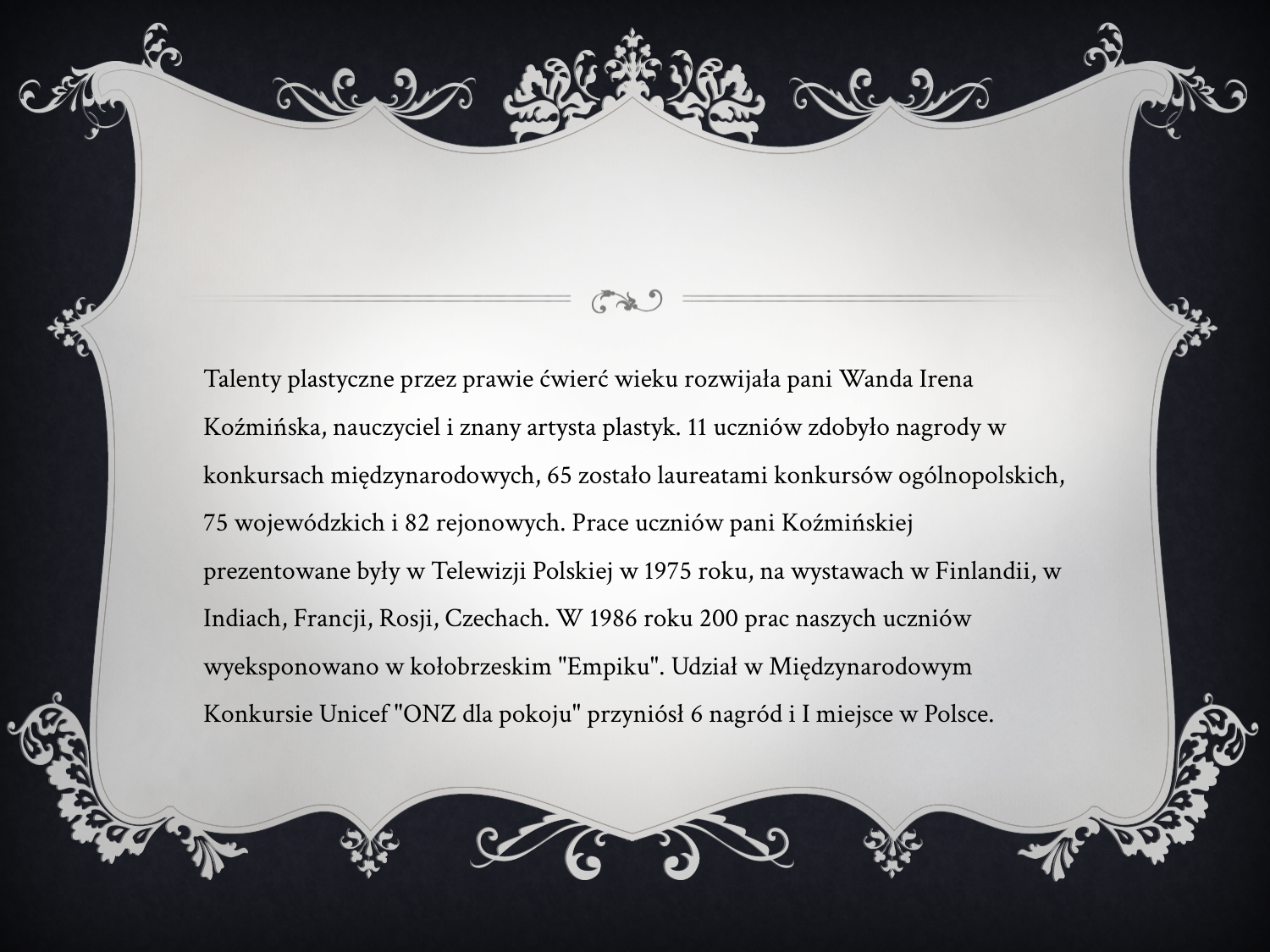

Talenty plastyczne przez prawie ćwierć wieku rozwijała pani Wanda Irena Koźmińska, nauczyciel i znany artysta plastyk. 11 uczniów zdobyło nagrody w konkursach międzynarodowych, 65 zostało laureatami konkursów ogólnopolskich, 75 wojewódzkich i 82 rejonowych. Prace uczniów pani Koźmińskiej prezentowane były w Telewizji Polskiej w 1975 roku, na wystawach w Finlandii, w Indiach, Francji, Rosji, Czechach. W 1986 roku 200 prac naszych uczniów wyeksponowano w kołobrzeskim "Empiku". Udział w Międzynarodowym Konkursie Unicef "ONZ dla pokoju" przyniósł 6 nagród i I miejsce w Polsce.